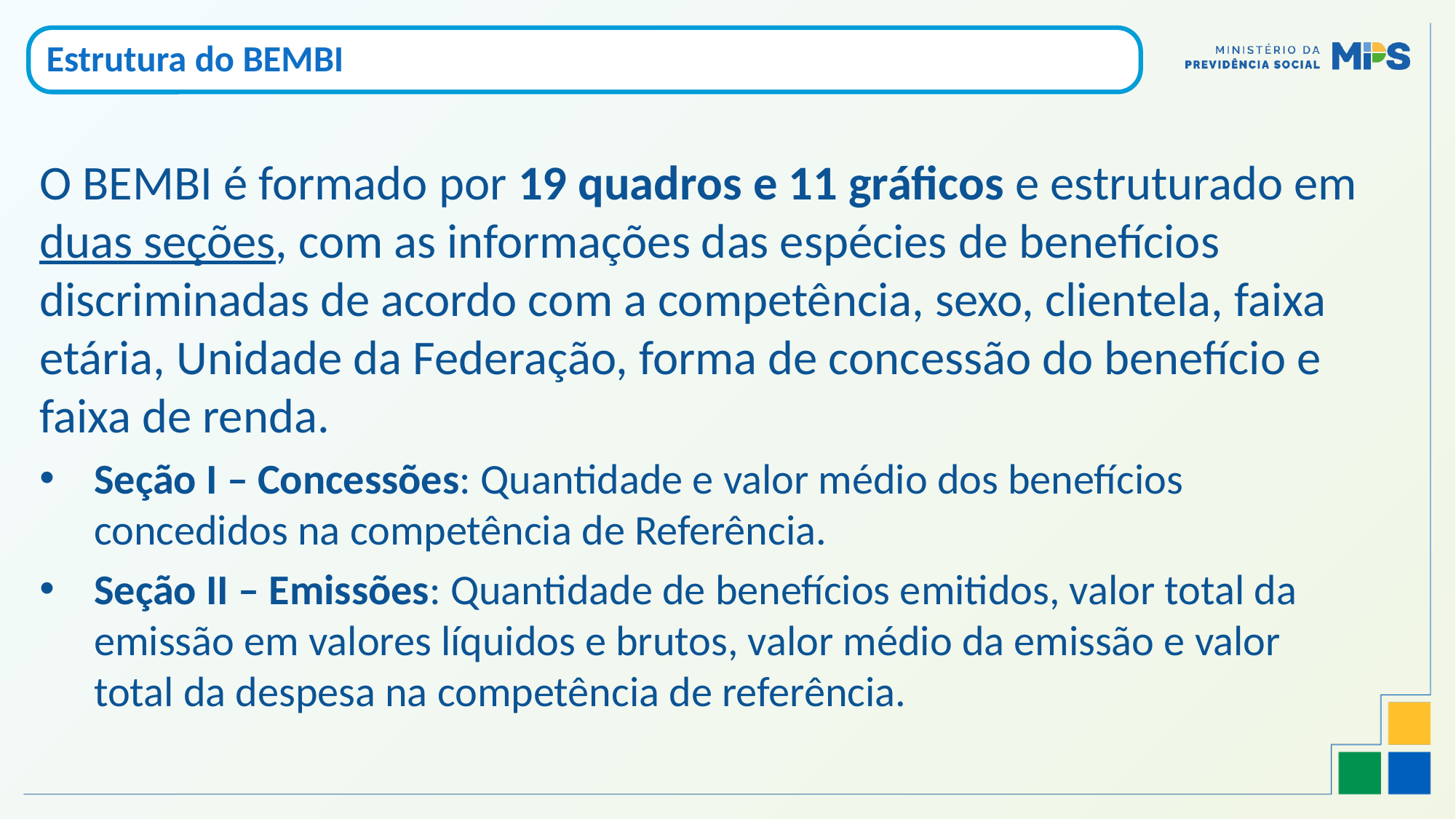

Estrutura do BEMBI
O BEMBI é formado por 19 quadros e 11 gráficos e estruturado em duas seções, com as informações das espécies de benefícios discriminadas de acordo com a competência, sexo, clientela, faixa etária, Unidade da Federação, forma de concessão do benefício e faixa de renda.
Seção I – Concessões: Quantidade e valor médio dos benefícios concedidos na competência de Referência.
Seção II – Emissões: Quantidade de benefícios emitidos, valor total da emissão em valores líquidos e brutos, valor médio da emissão e valor total da despesa na competência de referência.